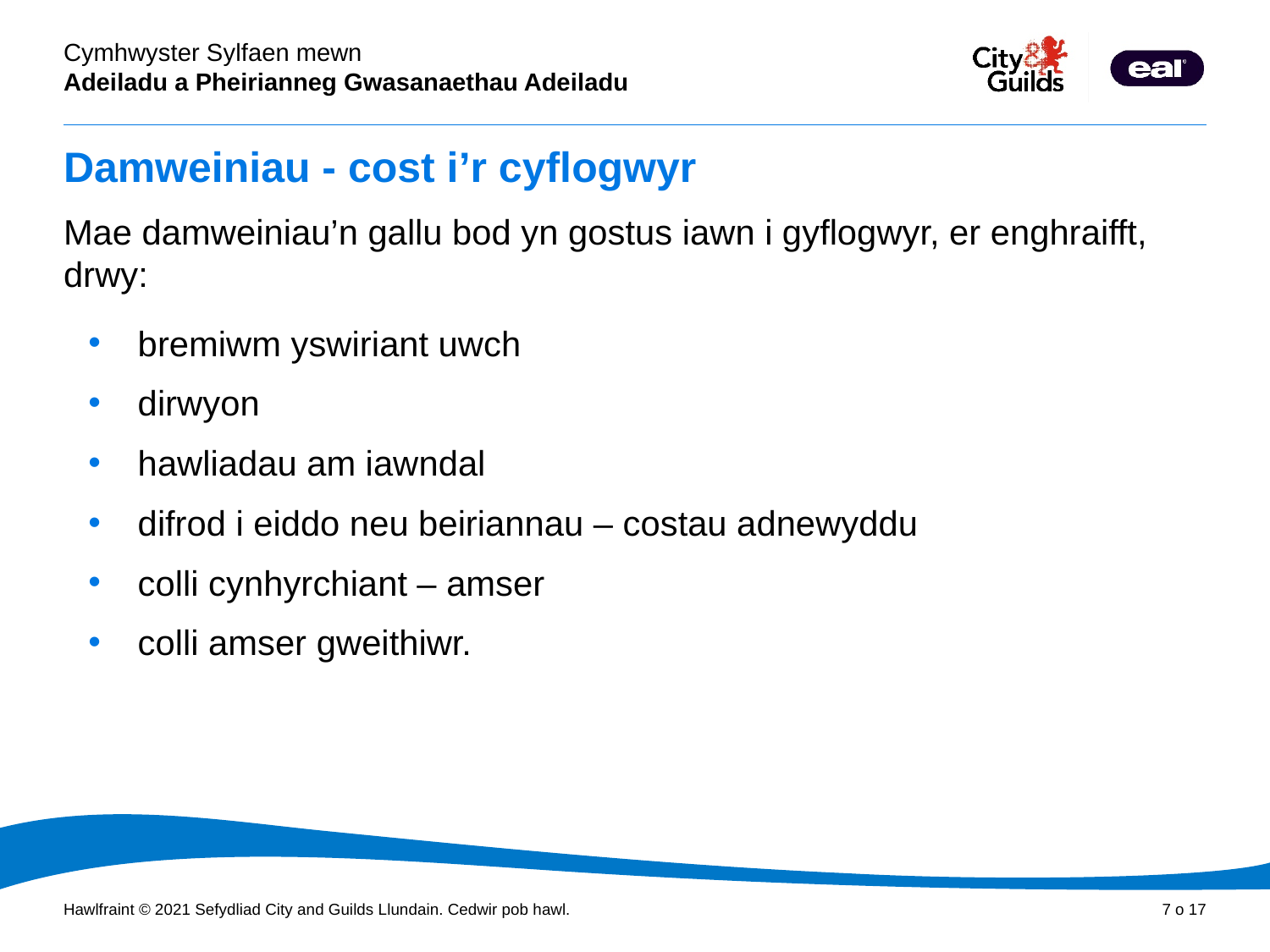

# Damweiniau - cost i’r cyflogwyr
Mae damweiniau’n gallu bod yn gostus iawn i gyflogwyr, er enghraifft, drwy:
bremiwm yswiriant uwch
dirwyon
hawliadau am iawndal
difrod i eiddo neu beiriannau – costau adnewyddu
colli cynhyrchiant – amser
colli amser gweithiwr.